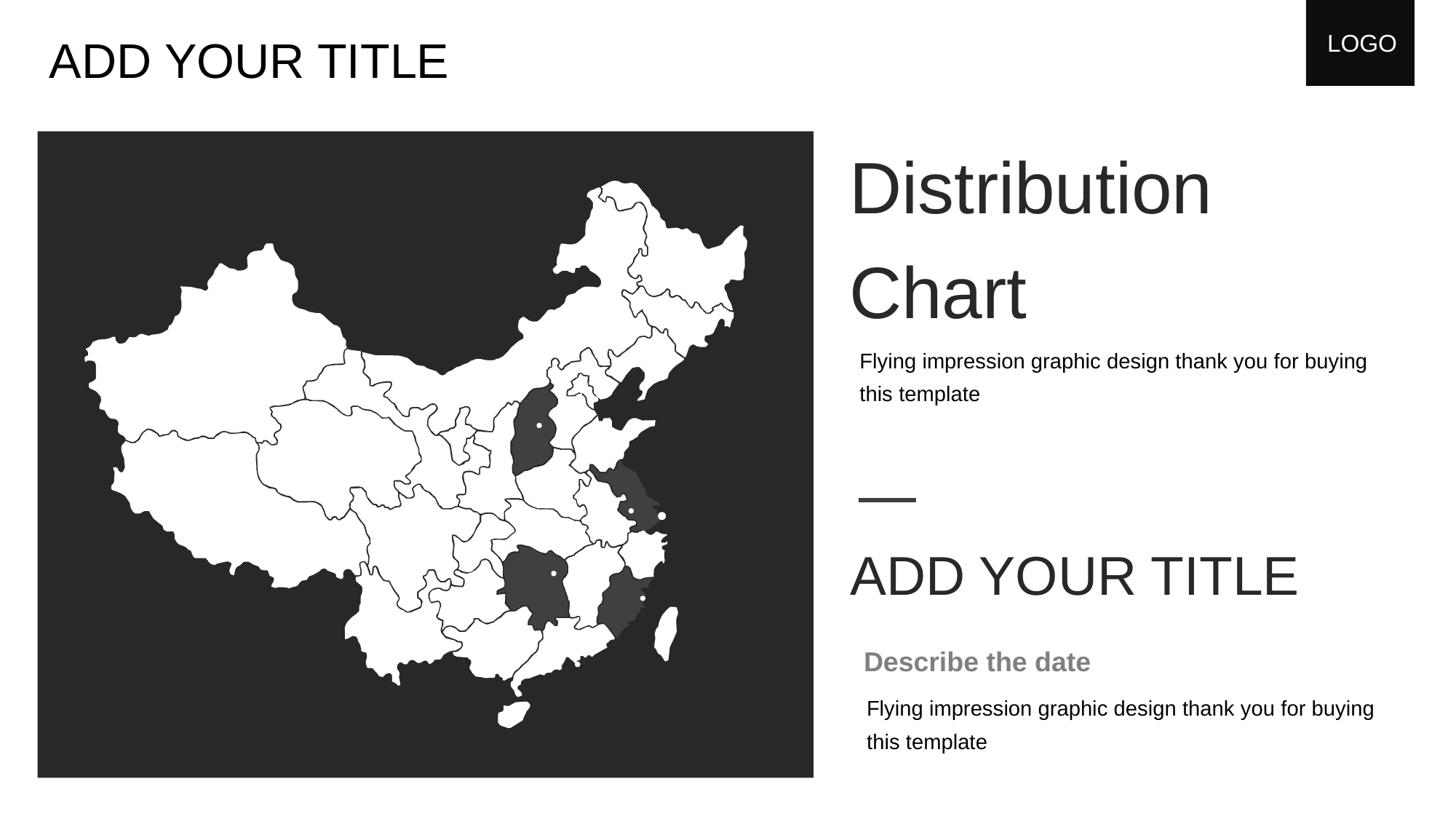

LOGO
ADD YOUR TITLE
13
Distribution
Chart

Flying impression graphic design thank you for buying this template
ADD YOUR TITLE
Describe the date
Flying impression graphic design thank you for buying this template